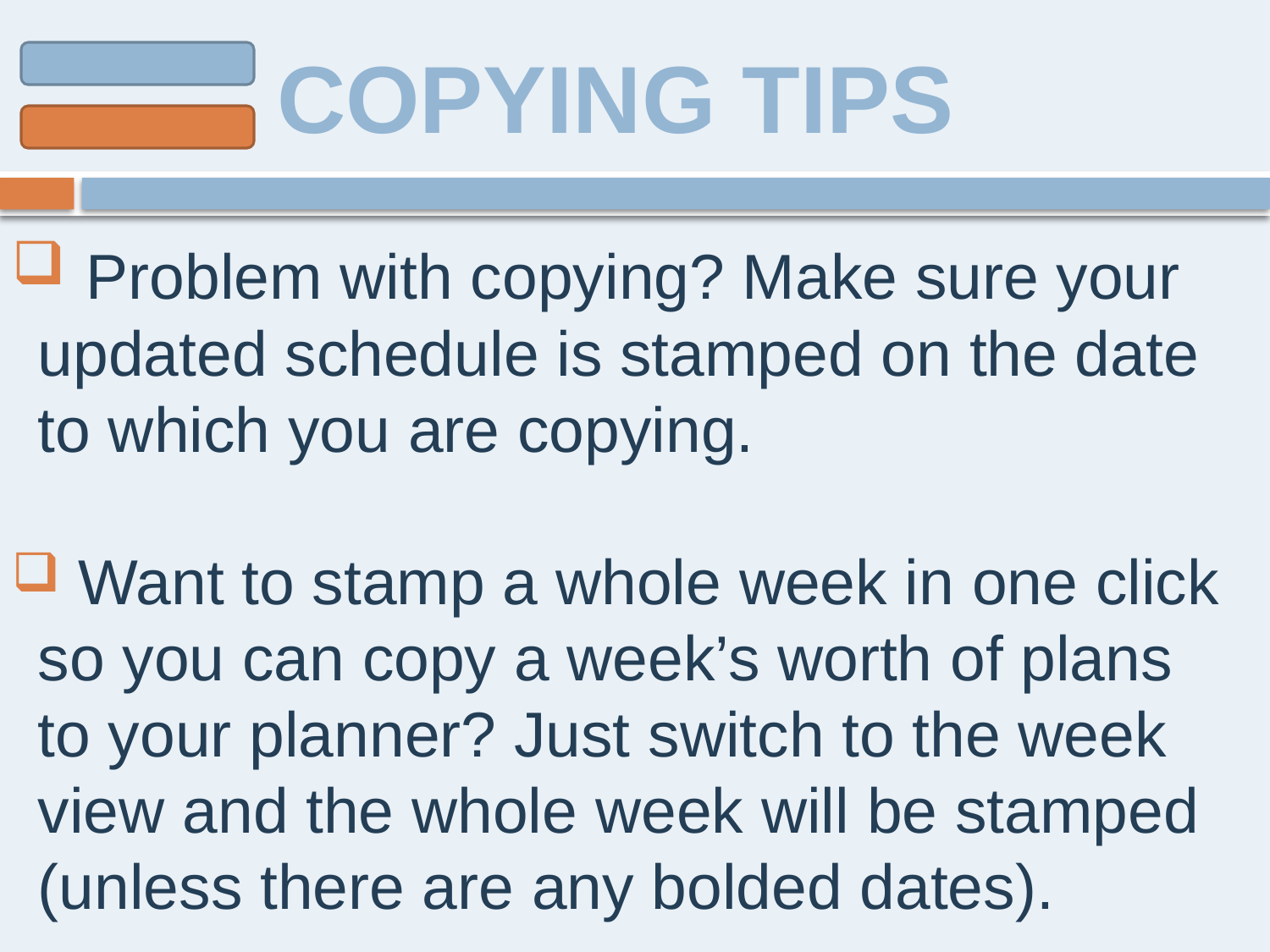

COPYING TIPS

 Problem with copying? Make sure your updated schedule is stamped on the date to which you are copying.

 Want to stamp a whole week in one click so you can copy a week’s worth of plans to your planner? Just switch to the week view and the whole week will be stamped (unless there are any bolded dates).